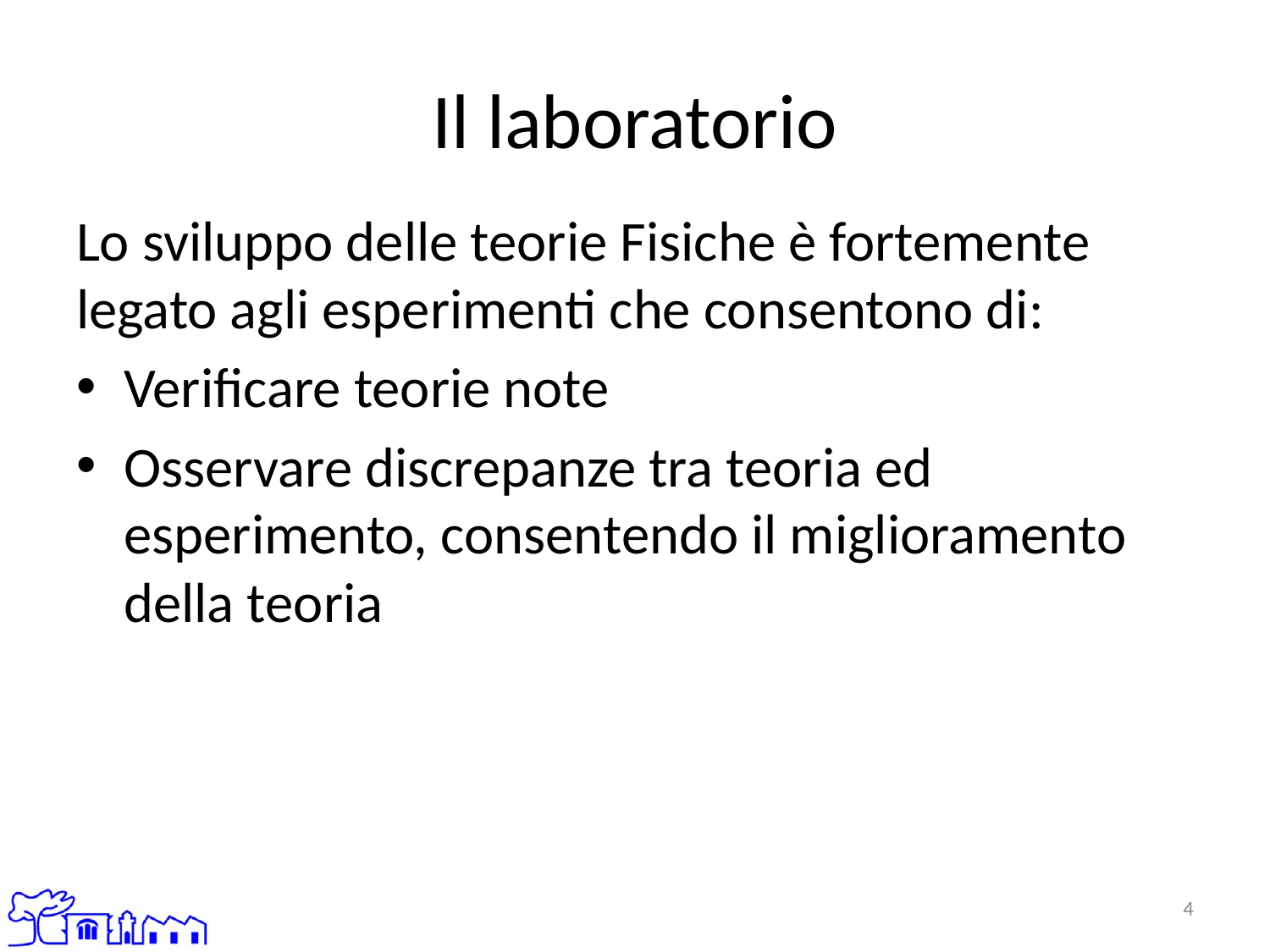

# Il laboratorio
Lo sviluppo delle teorie Fisiche è fortemente legato agli esperimenti che consentono di:
Verificare teorie note
Osservare discrepanze tra teoria ed esperimento, consentendo il miglioramento della teoria
4